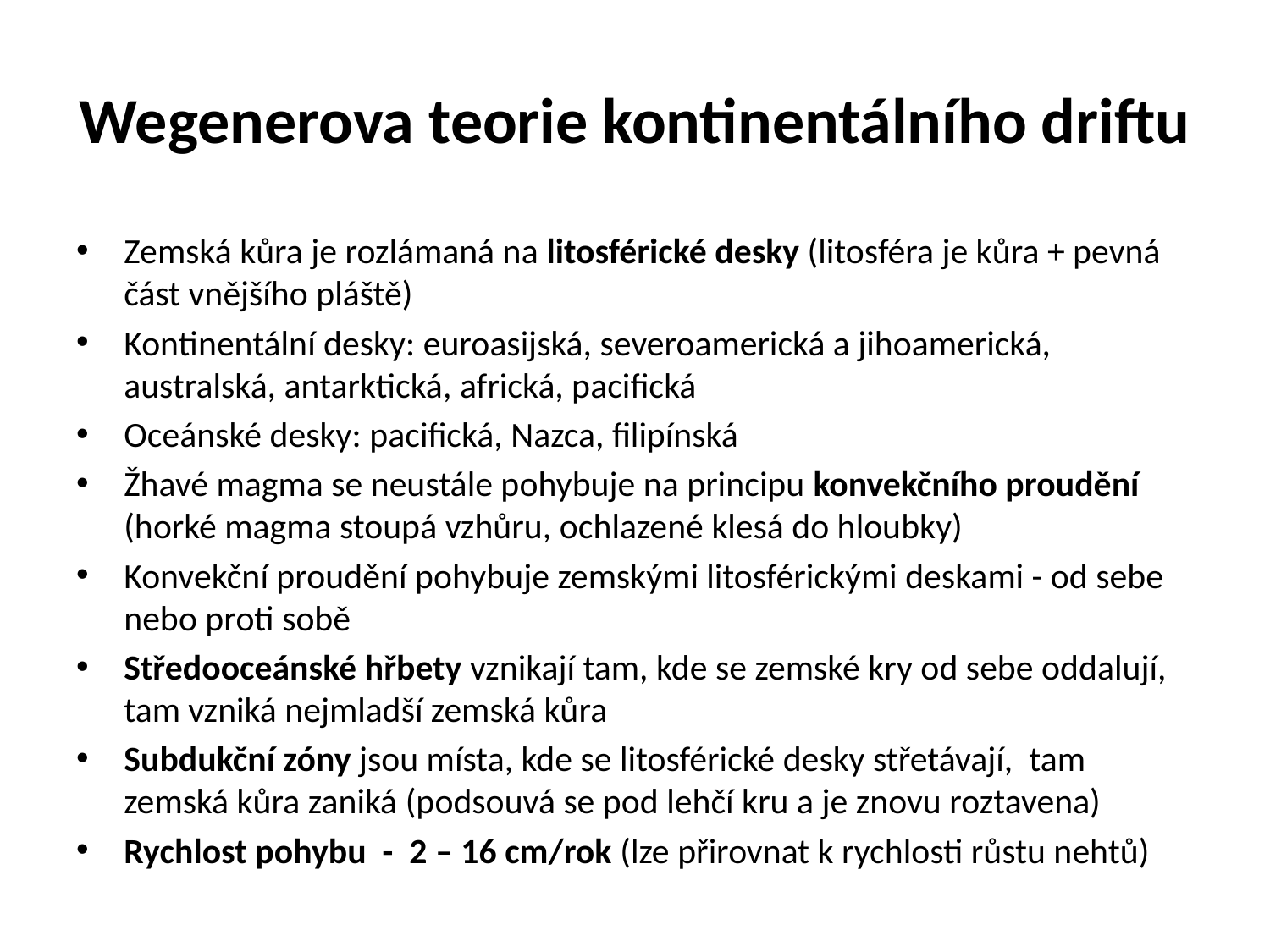

# Wegenerova teorie kontinentálního driftu
Zemská kůra je rozlámaná na litosférické desky (litosféra je kůra + pevná část vnějšího pláště)
Kontinentální desky: euroasijská, severoamerická a jihoamerická, australská, antarktická, africká, pacifická
Oceánské desky: pacifická, Nazca, filipínská
Žhavé magma se neustále pohybuje na principu konvekčního proudění (horké magma stoupá vzhůru, ochlazené klesá do hloubky)
Konvekční proudění pohybuje zemskými litosférickými deskami - od sebe nebo proti sobě
Středooceánské hřbety vznikají tam, kde se zemské kry od sebe oddalují, tam vzniká nejmladší zemská kůra
Subdukční zóny jsou místa, kde se litosférické desky střetávají,  tam zemská kůra zaniká (podsouvá se pod lehčí kru a je znovu roztavena)
Rychlost pohybu  -  2 – 16 cm/rok (lze přirovnat k rychlosti růstu nehtů)